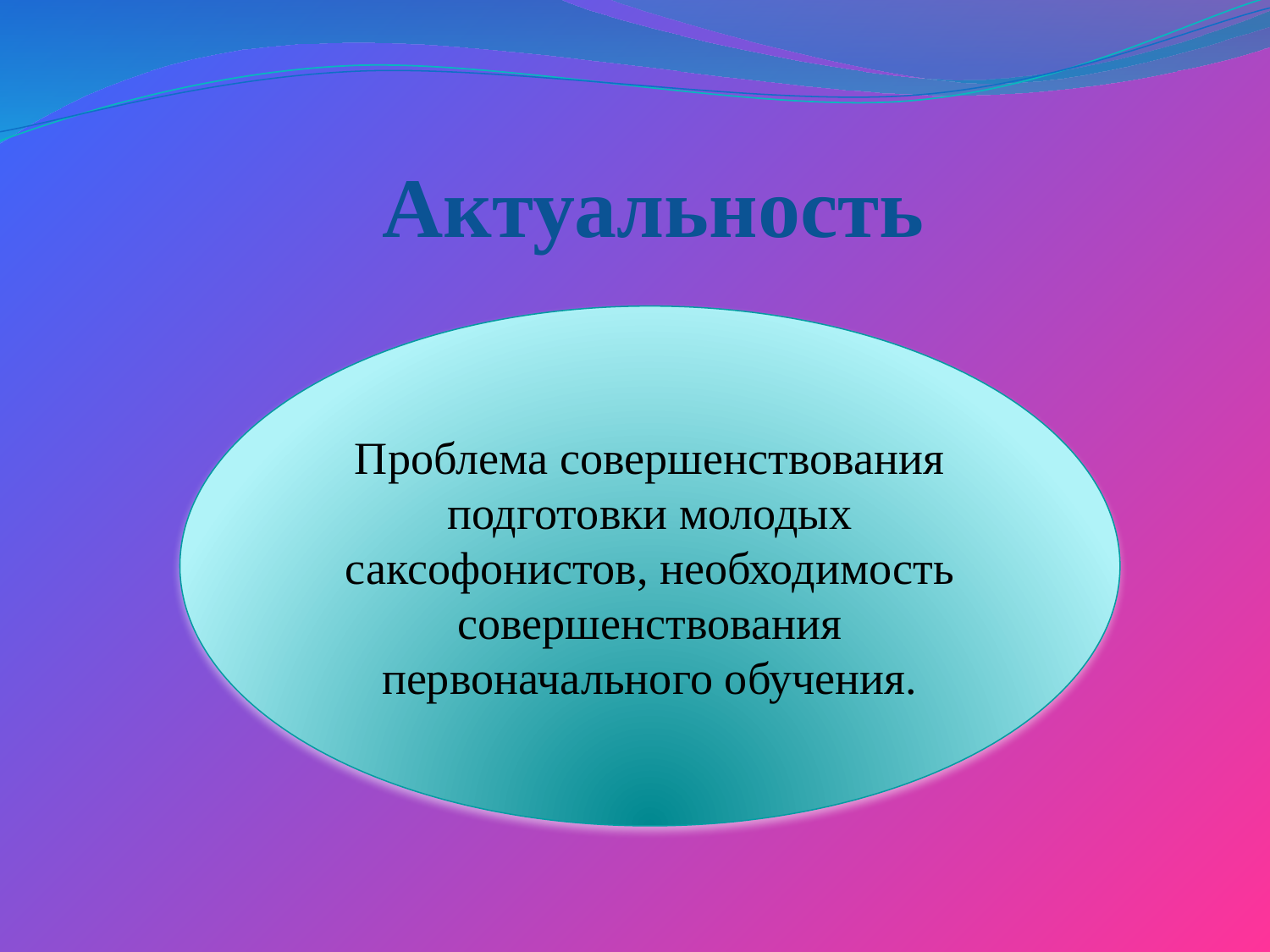

Актуальность
Проблема совершенствования подготовки молодых саксофонистов, необходимость совершенствования первоначального обучения.